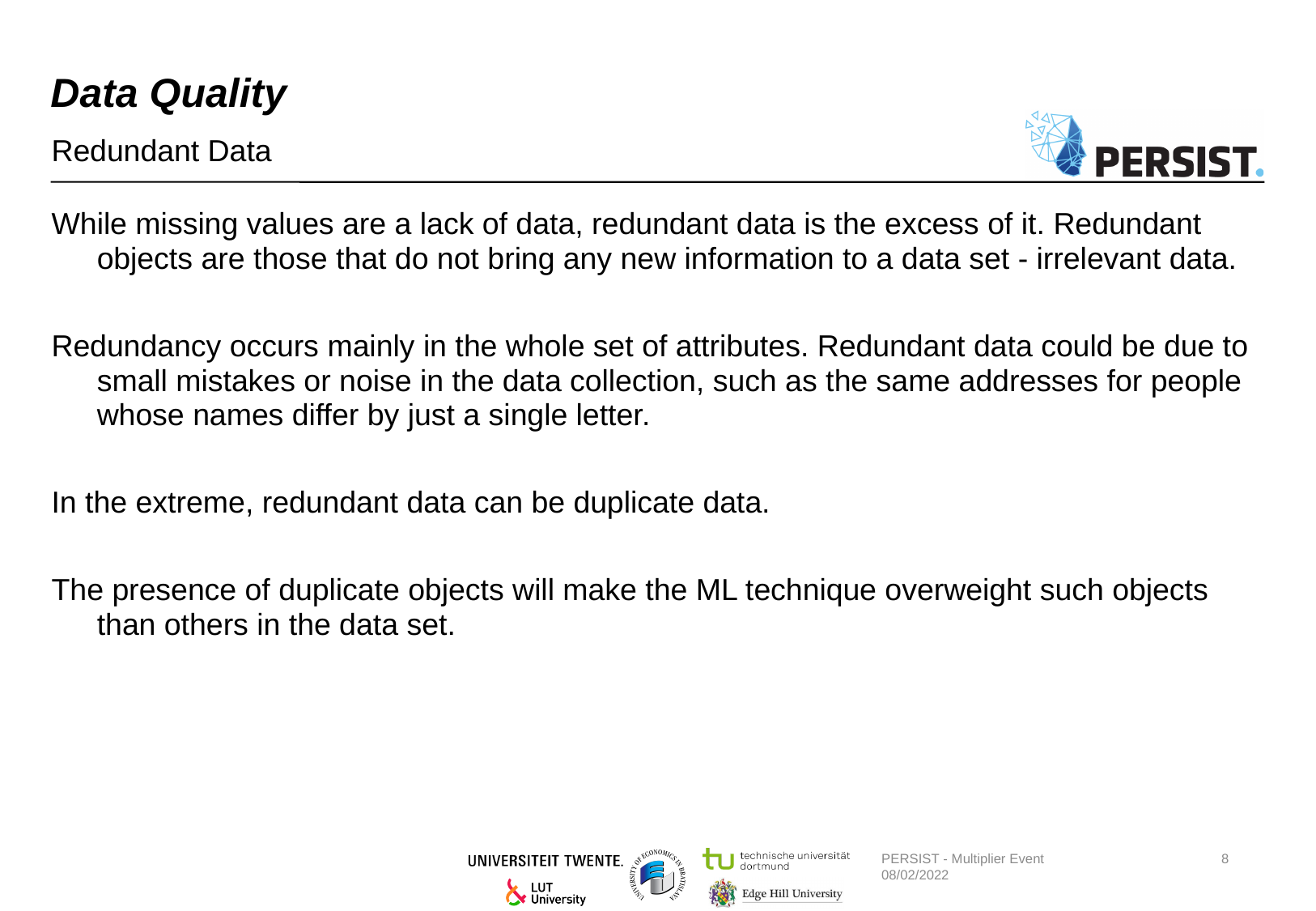

# Data Quality
Redundant Data
While missing values are a lack of data, redundant data is the excess of it. Redundant objects are those that do not bring any new information to a data set - irrelevant data.

Redundancy occurs mainly in the whole set of attributes. Redundant data could be due to small mistakes or noise in the data collection, such as the same addresses for people whose names differ by just a single letter.

In the extreme, redundant data can be duplicate data.

The presence of duplicate objects will make the ML technique overweight such objects than others in the data set.